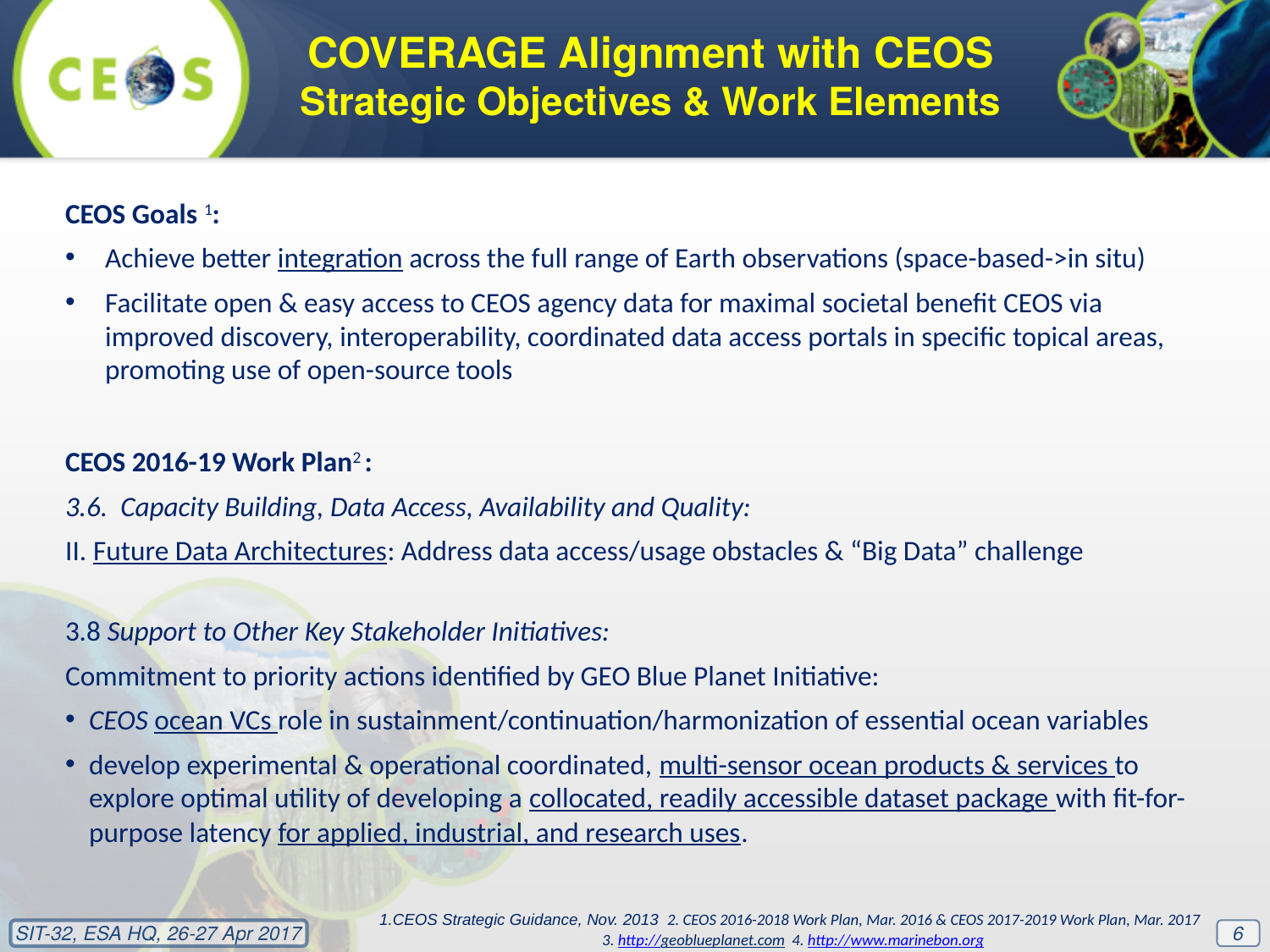

COVERAGE Alignment with CEOS Strategic Objectives & Work Elements
CEOS Goals 1:
Achieve better integration across the full range of Earth observations (space-based->in situ)
Facilitate open & easy access to CEOS agency data for maximal societal benefit CEOS via improved discovery, interoperability, coordinated data access portals in specific topical areas, promoting use of open-source tools
CEOS 2016-19 Work Plan2 :
3.6.  Capacity Building, Data Access, Availability and Quality:
II. Future Data Architectures: Address data access/usage obstacles & “Big Data” challenge

3.8 Support to Other Key Stakeholder Initiatives:
Commitment to priority actions identified by GEO Blue Planet Initiative:
CEOS ocean VCs role in sustainment/continuation/harmonization of essential ocean variables
develop experimental & operational coordinated, multi-sensor ocean products & services to explore optimal utility of developing a collocated, readily accessible dataset package with fit-for-purpose latency for applied, industrial, and research uses.
1.CEOS Strategic Guidance, Nov. 2013  2. CEOS 2016-2018 Work Plan, Mar. 2016 & CEOS 2017-2019 Work Plan, Mar. 2017
 3. http://geoblueplanet.com  4. http://www.marinebon.org
6